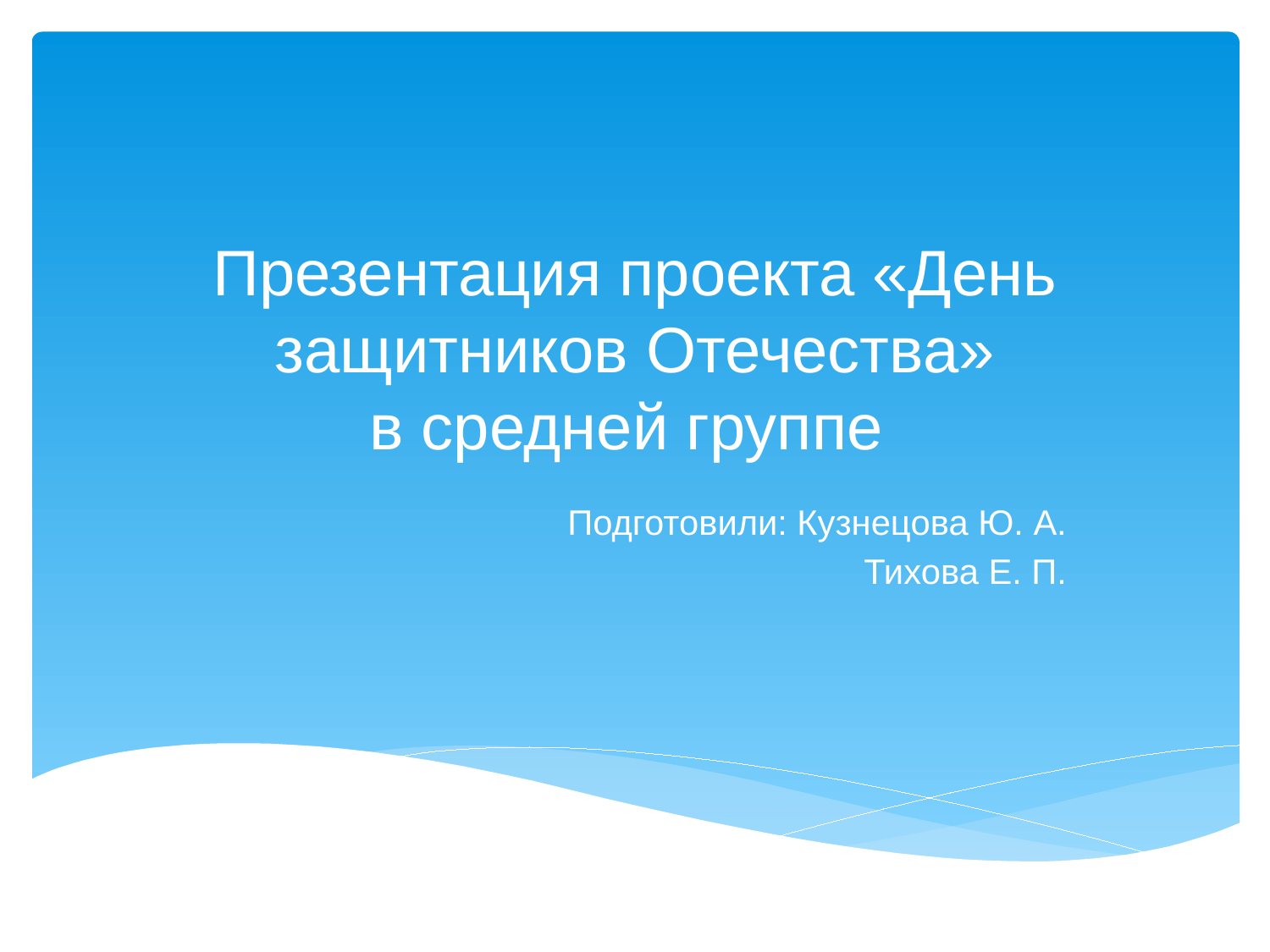

# Презентация проекта «День защитников Отечества» в средней группе
Подготовили: Кузнецова Ю. А.
Тихова Е. П.